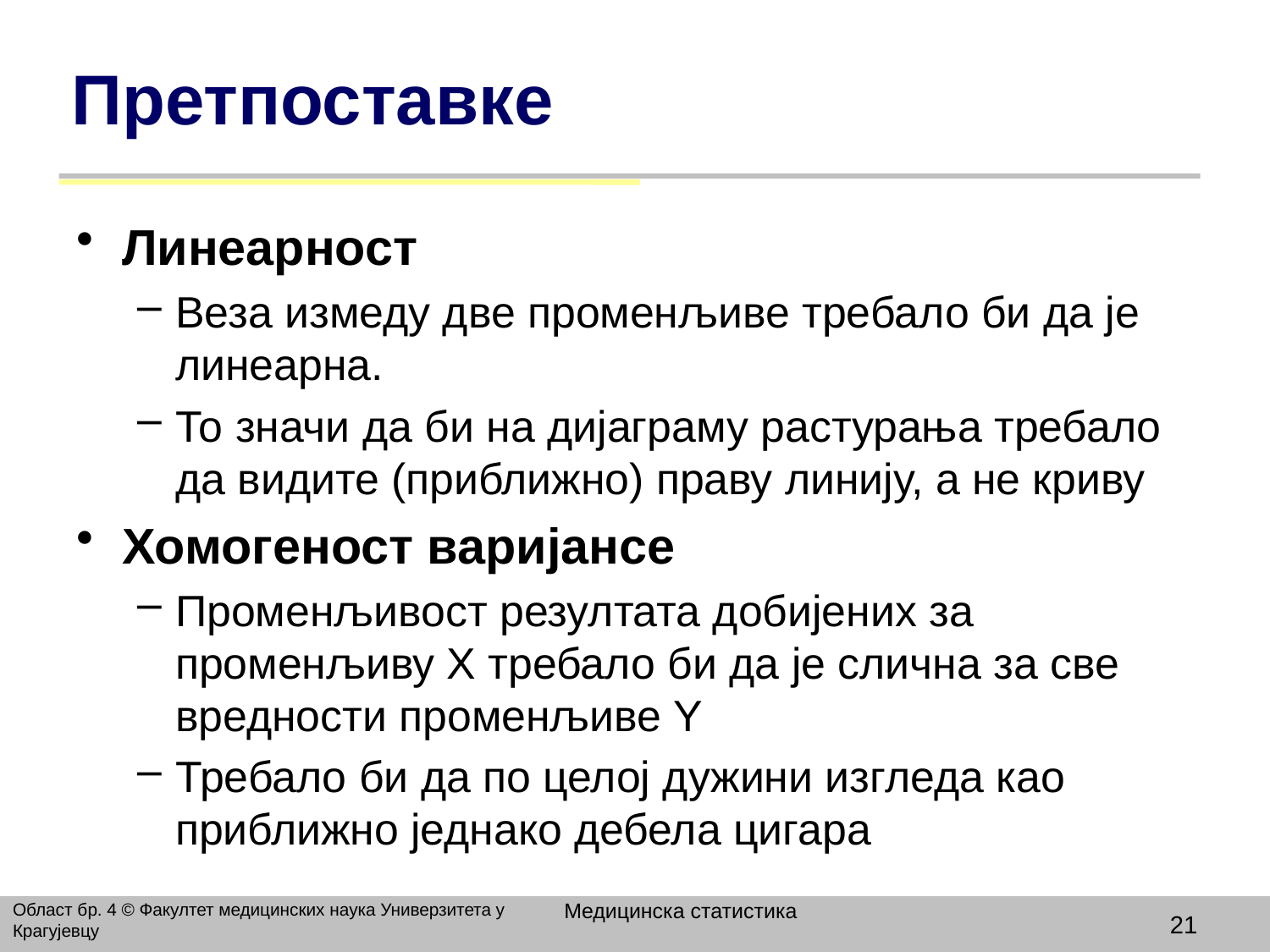

# Претпоставке
Линеарност
Веза измеду две променљиве требало би да је линеарна.
То значи да би на дијаграму растурања требало да видите (приближно) праву линију, а не криву
Хомогеност варијансе
Променљивост резултата добијених за променљиву X требало би да је слична за све вредности променљиве Y
Требало би да по целој дужини изгледа као приближно једнако дебела цигара

Медицинска статистика
Област бр. 4 © Факултет медицинских наука Универзитета у Крагујевцу
21